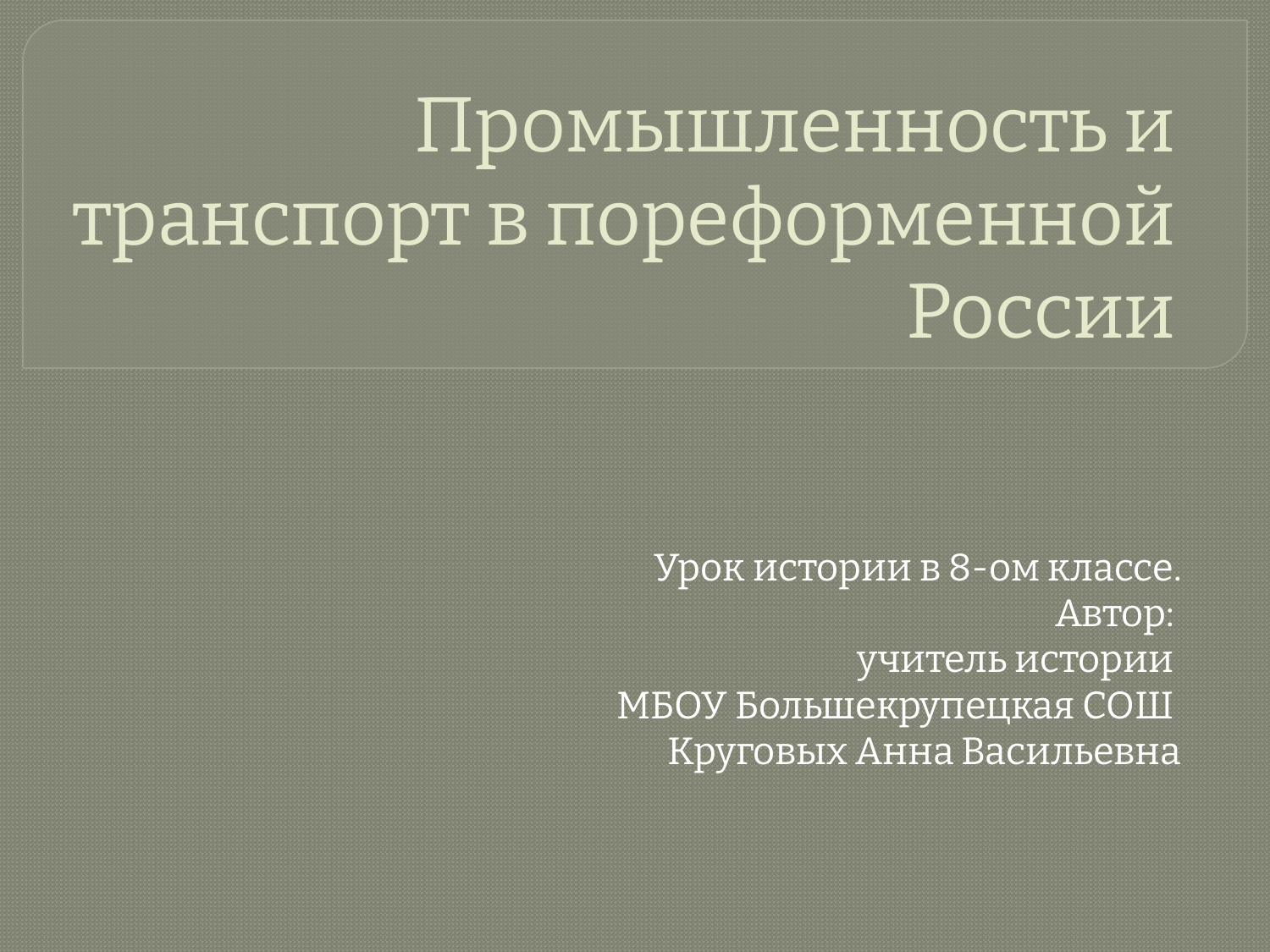

# Промышленность и транспорт в пореформенной России
Урок истории в 8-ом классе.
Автор:
учитель истории
МБОУ Большекрупецкая СОШ
Круговых Анна Васильевна